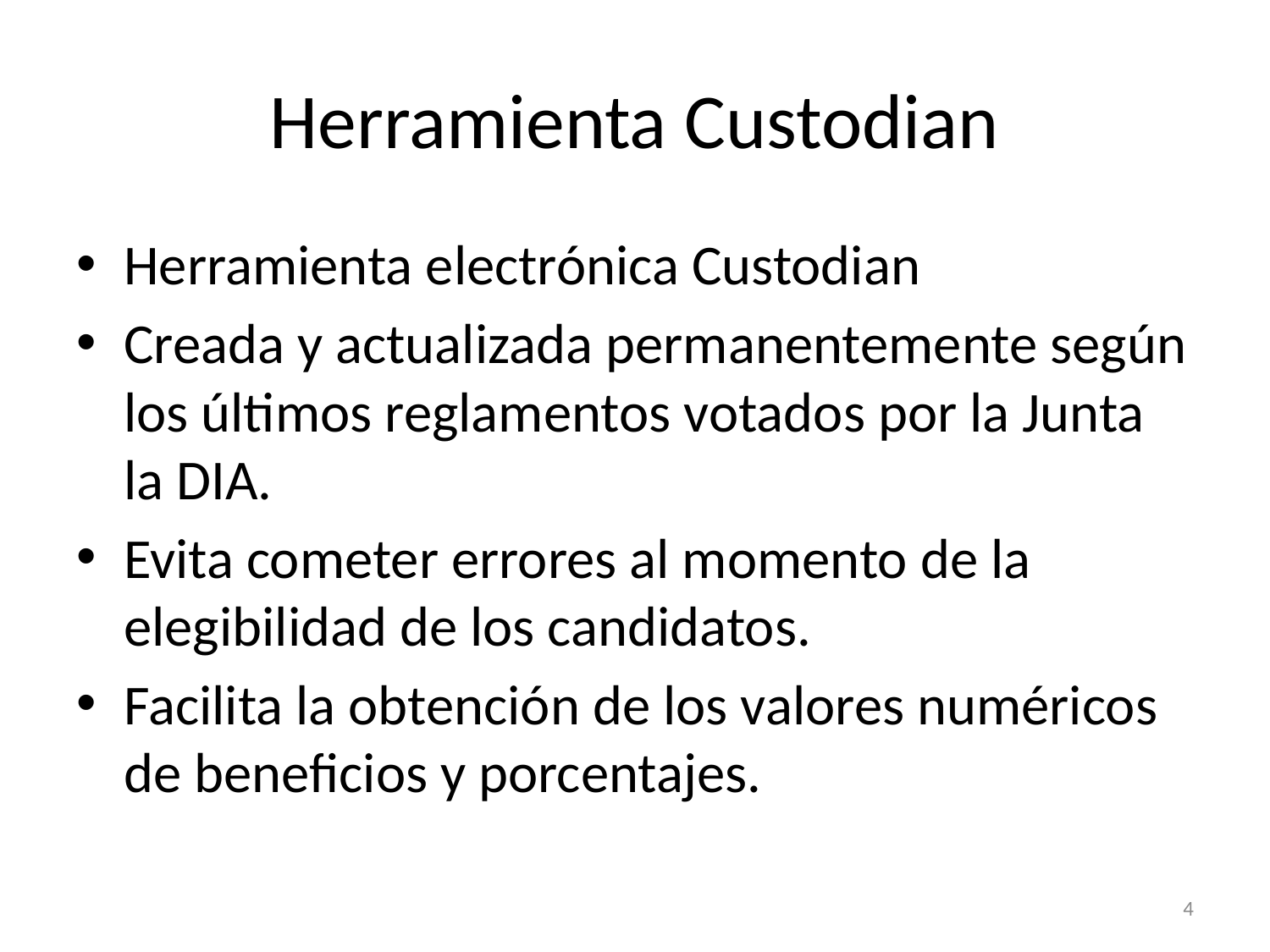

# Herramienta Custodian
Herramienta electrónica Custodian
Creada y actualizada permanentemente según los últimos reglamentos votados por la Junta la DIA.
Evita cometer errores al momento de la elegibilidad de los candidatos.
Facilita la obtención de los valores numéricos de beneficios y porcentajes.
4